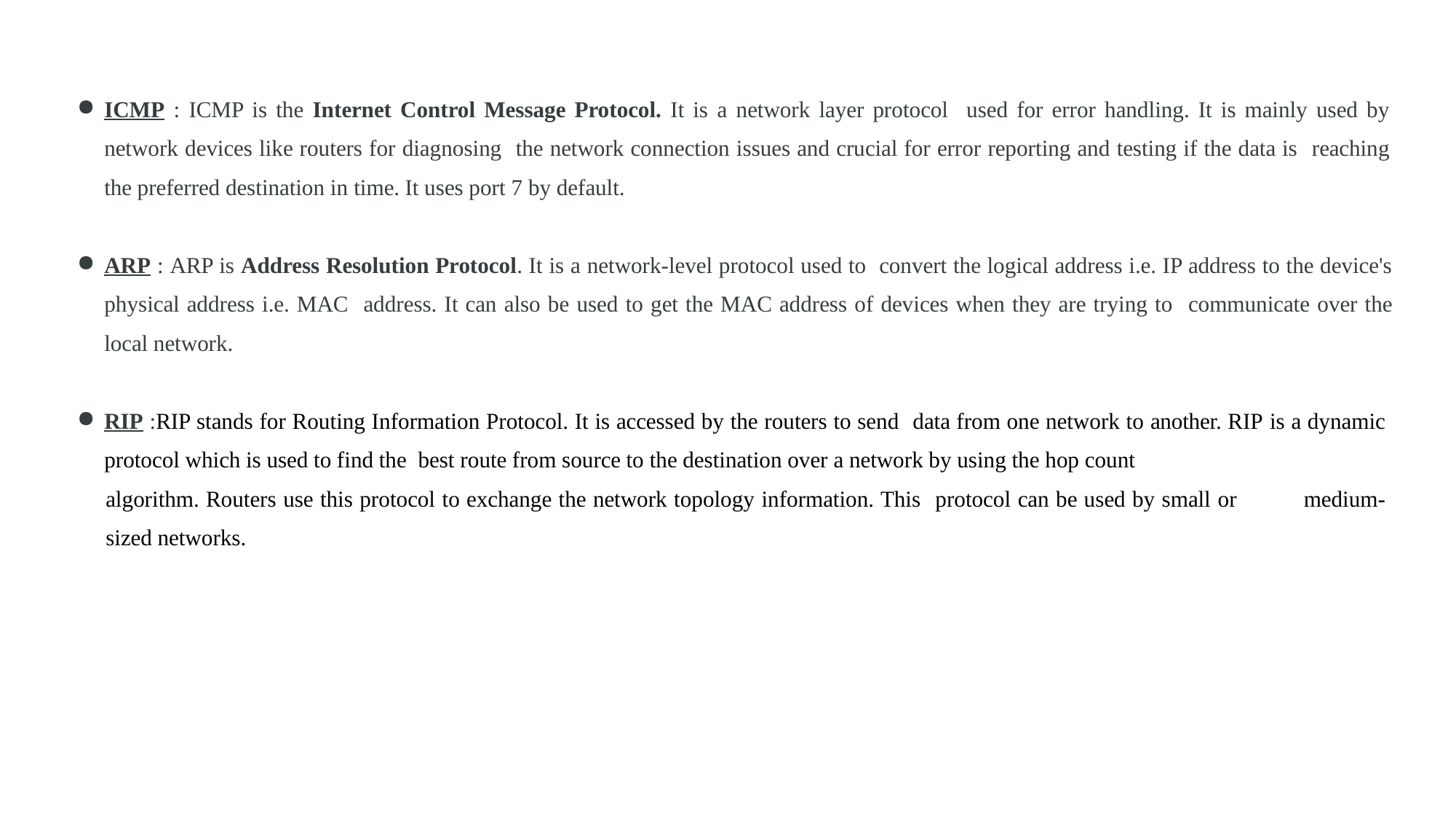

ICMP : ICMP is the Internet Control Message Protocol. It is a network layer protocol  used for error handling. It is mainly used by network devices like routers for diagnosing  the network connection issues and crucial for error reporting and testing if the data is  reaching the preferred destination in time. It uses port 7 by default.

ARP : ARP is Address Resolution Protocol. It is a network-level protocol used to  convert the logical address i.e. IP address to the device's physical address i.e. MAC  address. It can also be used to get the MAC address of devices when they are trying to  communicate over the local network.

RIP :RIP stands for Routing Information Protocol. It is accessed by the routers to send  data from one network to another. RIP is a dynamic protocol which is used to find the  best route from source to the destination over a network by using the hop count
		algorithm. Routers use this protocol to exchange the network topology information. This  protocol can be used by small or 	medium-	sized networks.